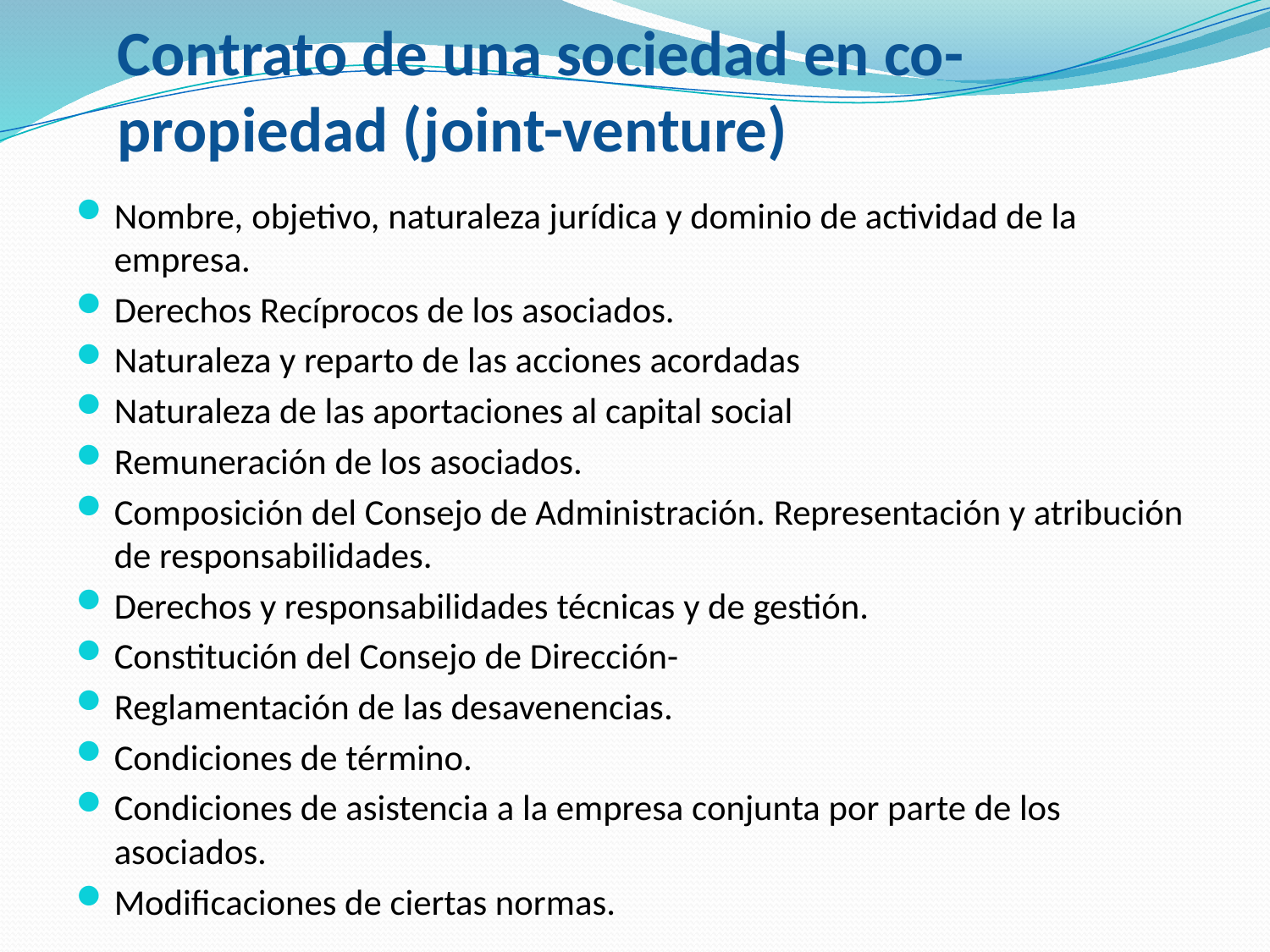

Contrato de una sociedad en co-propiedad (joint-venture)
Nombre, objetivo, naturaleza jurídica y dominio de actividad de la empresa.
Derechos Recíprocos de los asociados.
Naturaleza y reparto de las acciones acordadas
Naturaleza de las aportaciones al capital social
Remuneración de los asociados.
Composición del Consejo de Administración. Representación y atribución de responsabilidades.
Derechos y responsabilidades técnicas y de gestión.
Constitución del Consejo de Dirección-
Reglamentación de las desavenencias.
Condiciones de término.
Condiciones de asistencia a la empresa conjunta por parte de los asociados.
Modificaciones de ciertas normas.